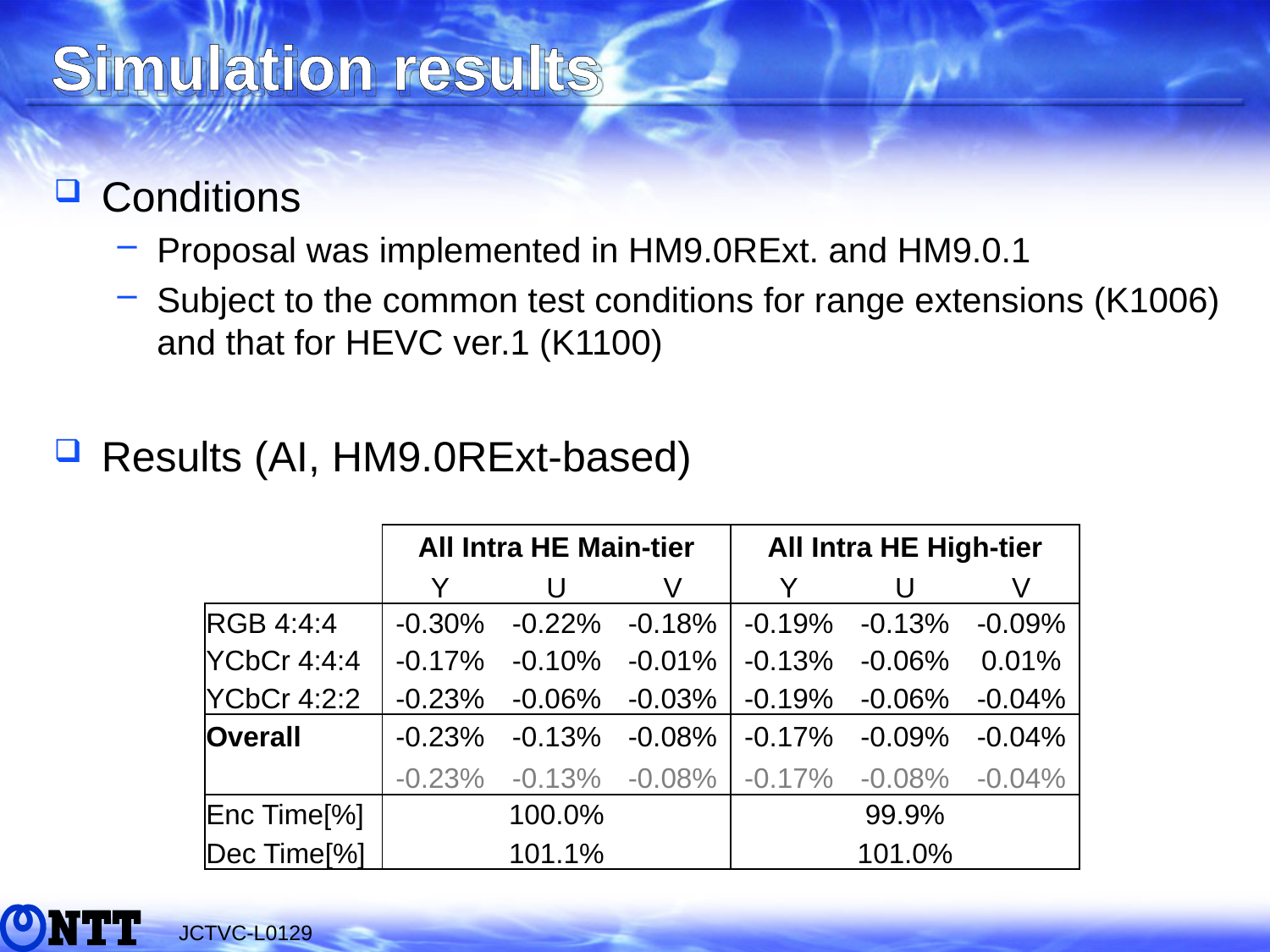

# Simulation results
Conditions
Proposal was implemented in HM9.0RExt. and HM9.0.1
Subject to the common test conditions for range extensions (K1006) and that for HEVC ver.1 (K1100)

Results (AI, HM9.0RExt-based)
|  | All Intra HE Main-tier |  |  | All Intra HE High-tier |  |  |
| --- | --- | --- | --- | --- | --- | --- |
|  | Y | U | V | Y | U | V |
| RGB 4:4:4 | -0.30% | -0.22% | -0.18% | -0.19% | -0.13% | -0.09% |
| YCbCr 4:4:4 | -0.17% | -0.10% | -0.01% | -0.13% | -0.06% | 0.01% |
| YCbCr 4:2:2 | -0.23% | -0.06% | -0.03% | -0.19% | -0.06% | -0.04% |
| Overall | -0.23% | -0.13% | -0.08% | -0.17% | -0.09% | -0.04% |
|  | -0.23% | -0.13% | -0.08% | -0.17% | -0.08% | -0.04% |
| Enc Time[%] | 100.0% |  |  | 99.9% |  |  |
| Dec Time[%] | 101.1% |  |  | 101.0% |  |  |